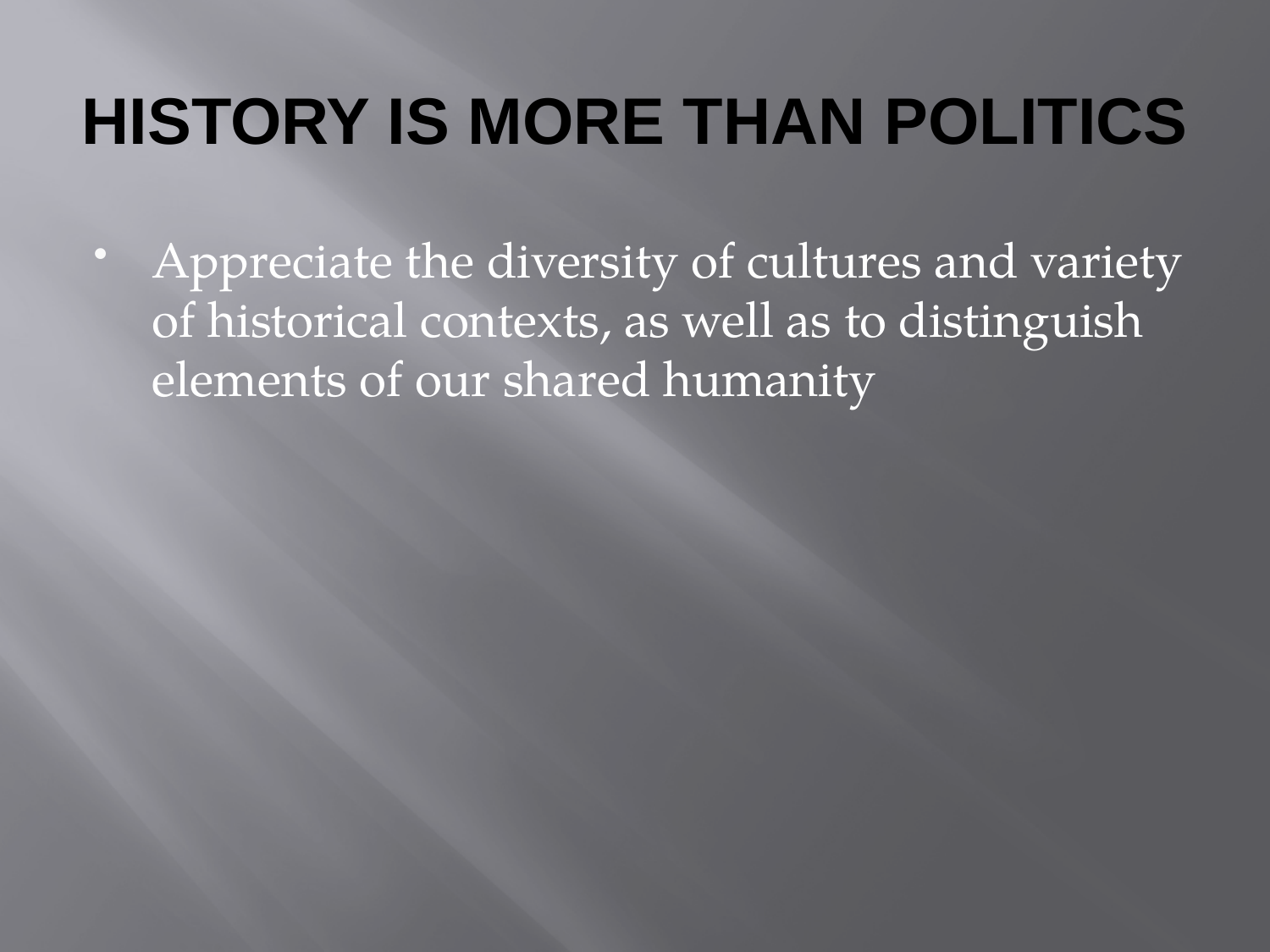

# HISTORY IS MORE THAN POLITICS
Appreciate the diversity of cultures and variety of historical contexts, as well as to distinguish elements of our shared humanity